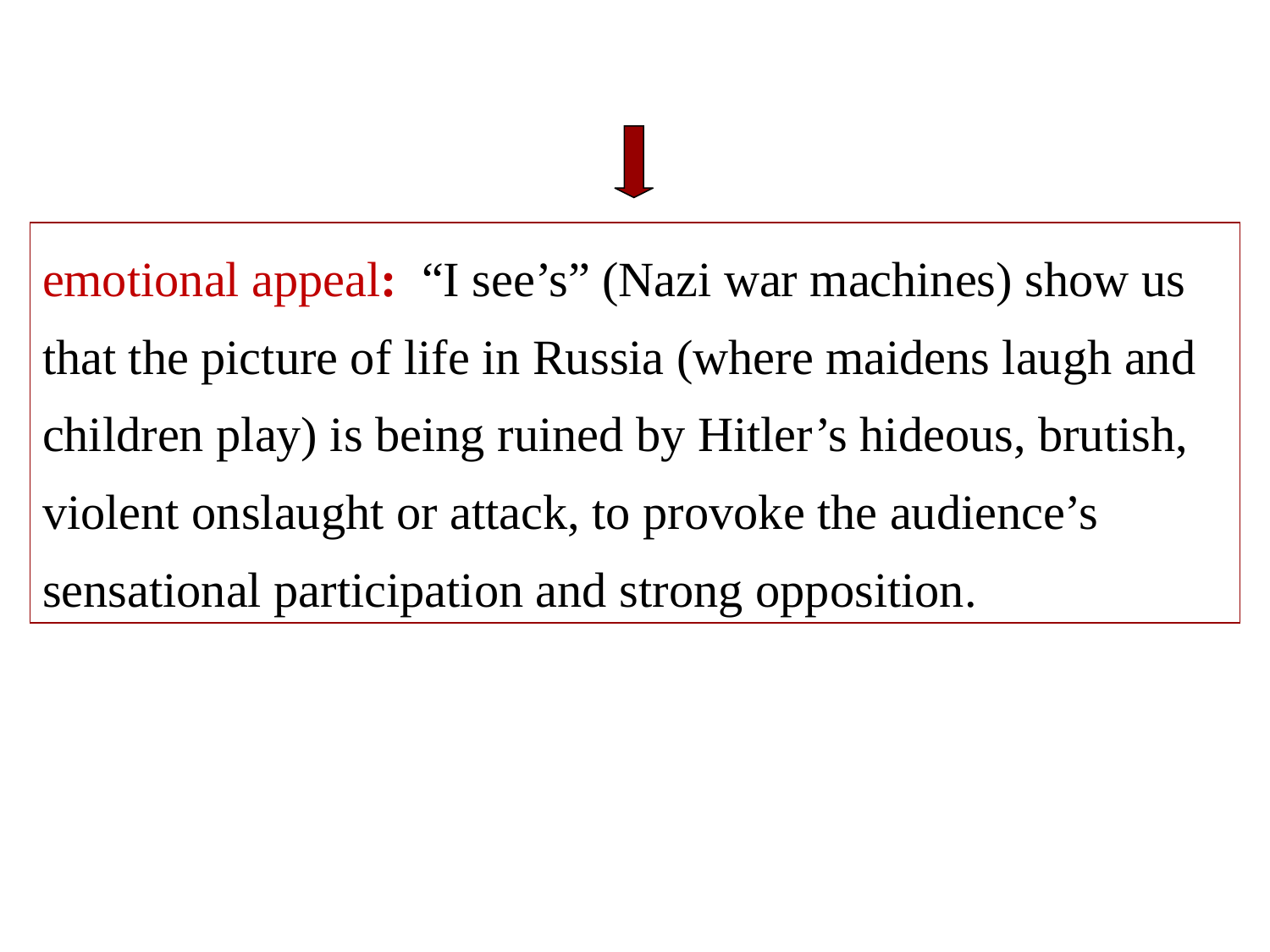

emotional appeal:  “I see’s” (Nazi war machines) show us that the picture of life in Russia (where maidens laugh and children play) is being ruined by Hitler’s hideous, brutish, violent onslaught or attack, to provoke the audience’s sensational participation and strong opposition.